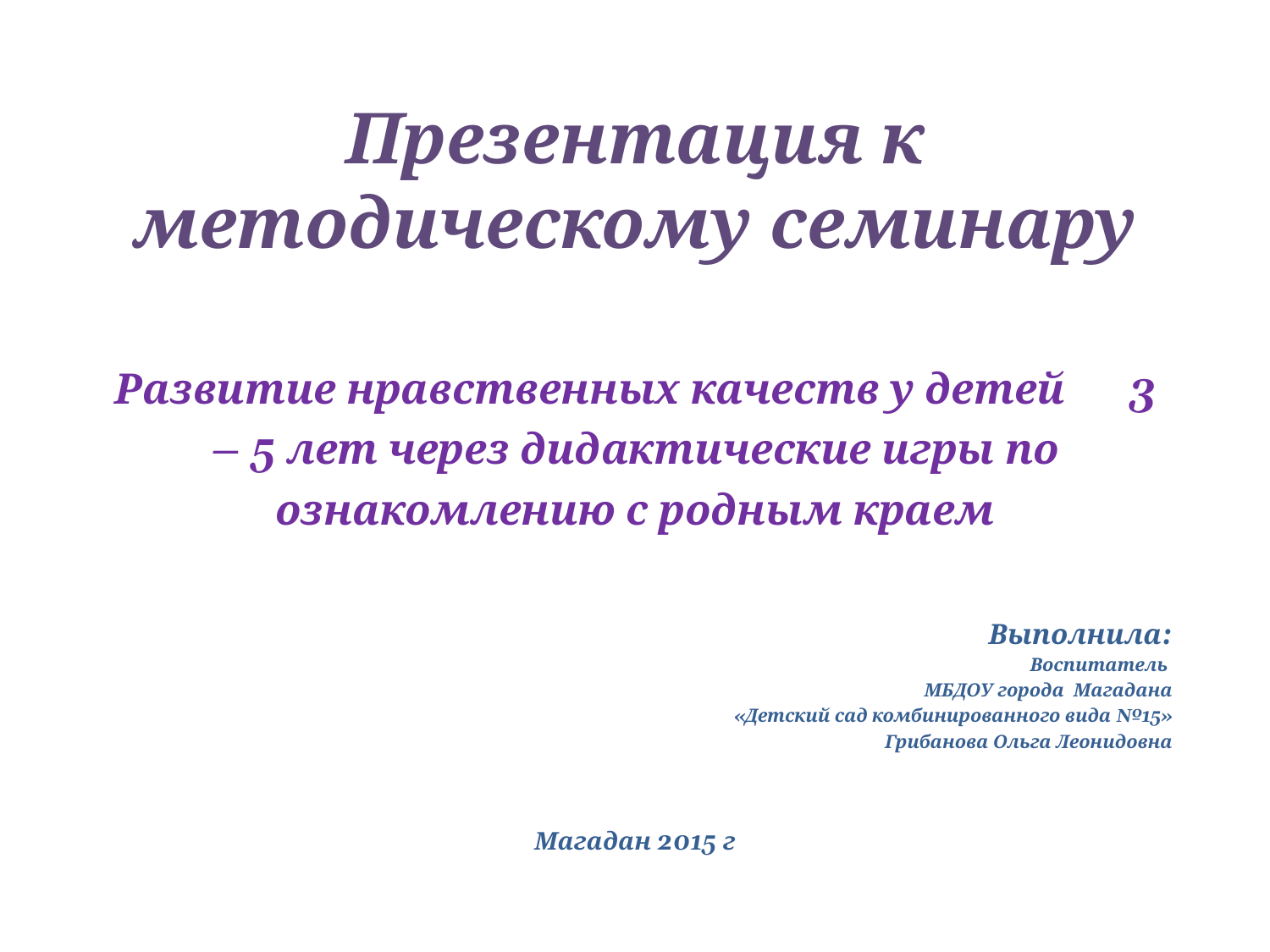

# Презентация к методическому семинару
Развитие нравственных качеств у детей      3 – 5 лет через дидактические игры по ознакомлению с родным краем

Выполнила:
Воспитатель
МБДОУ города  Магадана
«Детский сад комбинированного вида №15»
Грибанова Ольга Леонидовна

Магадан 2015 г